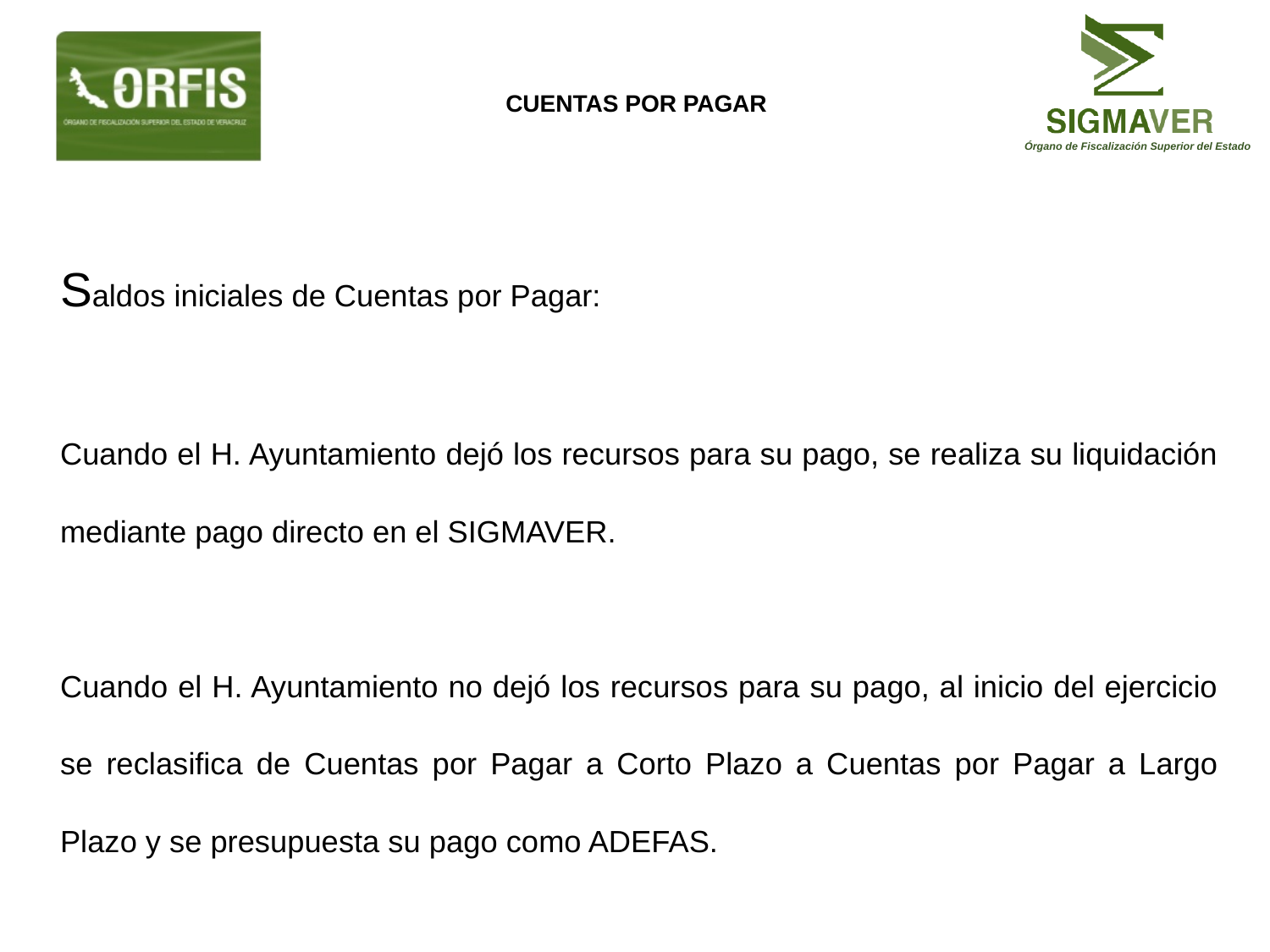

# CUENTAS POR PAGAR
Saldos iniciales de Cuentas por Pagar:

Cuando el H. Ayuntamiento dejó los recursos para su pago, se realiza su liquidación mediante pago directo en el SIGMAVER.

Cuando el H. Ayuntamiento no dejó los recursos para su pago, al inicio del ejercicio se reclasifica de Cuentas por Pagar a Corto Plazo a Cuentas por Pagar a Largo Plazo y se presupuesta su pago como ADEFAS.